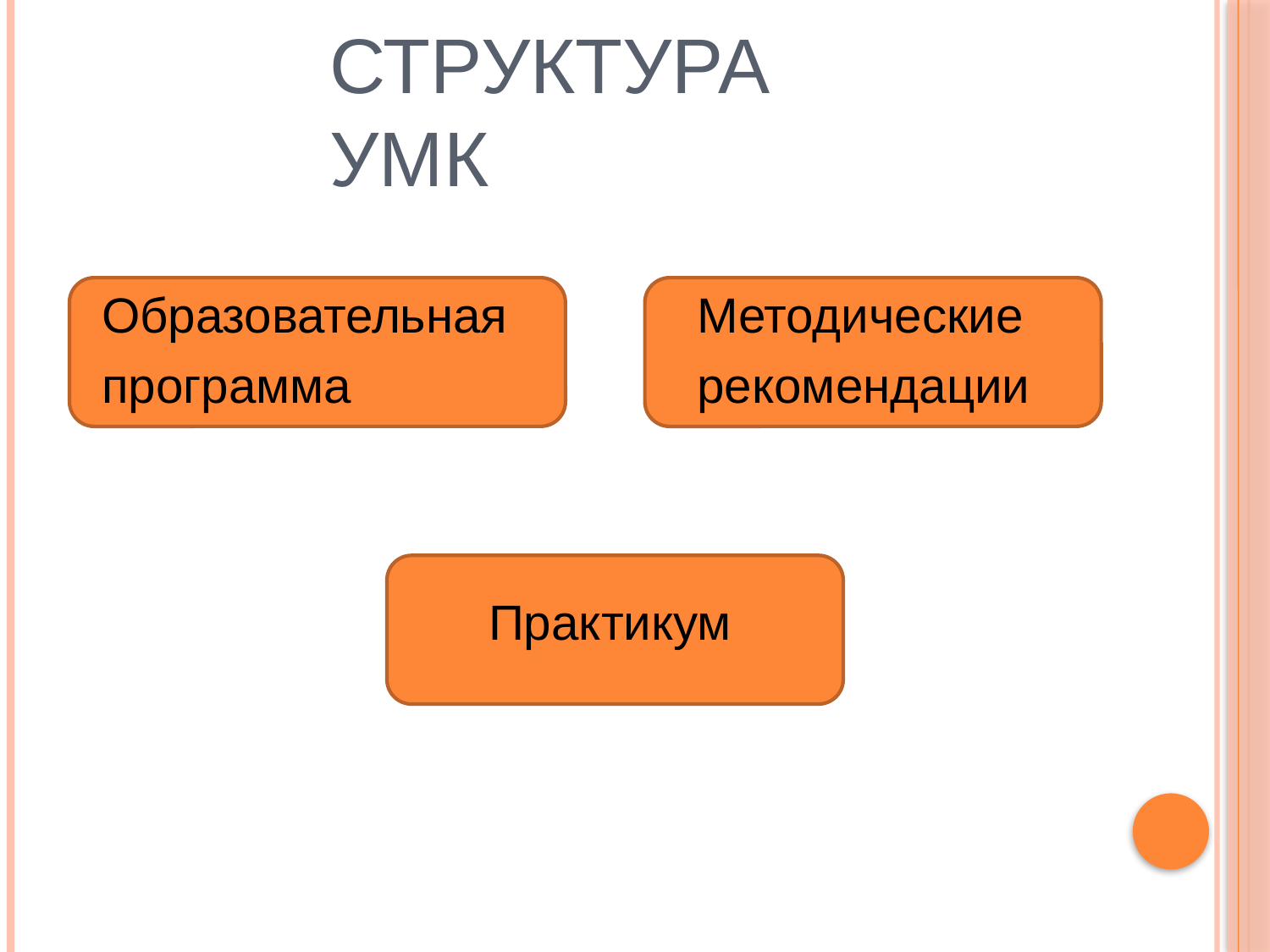

# Структура УМК

Образовательная
программа

Методические
рекомендации

Практикум